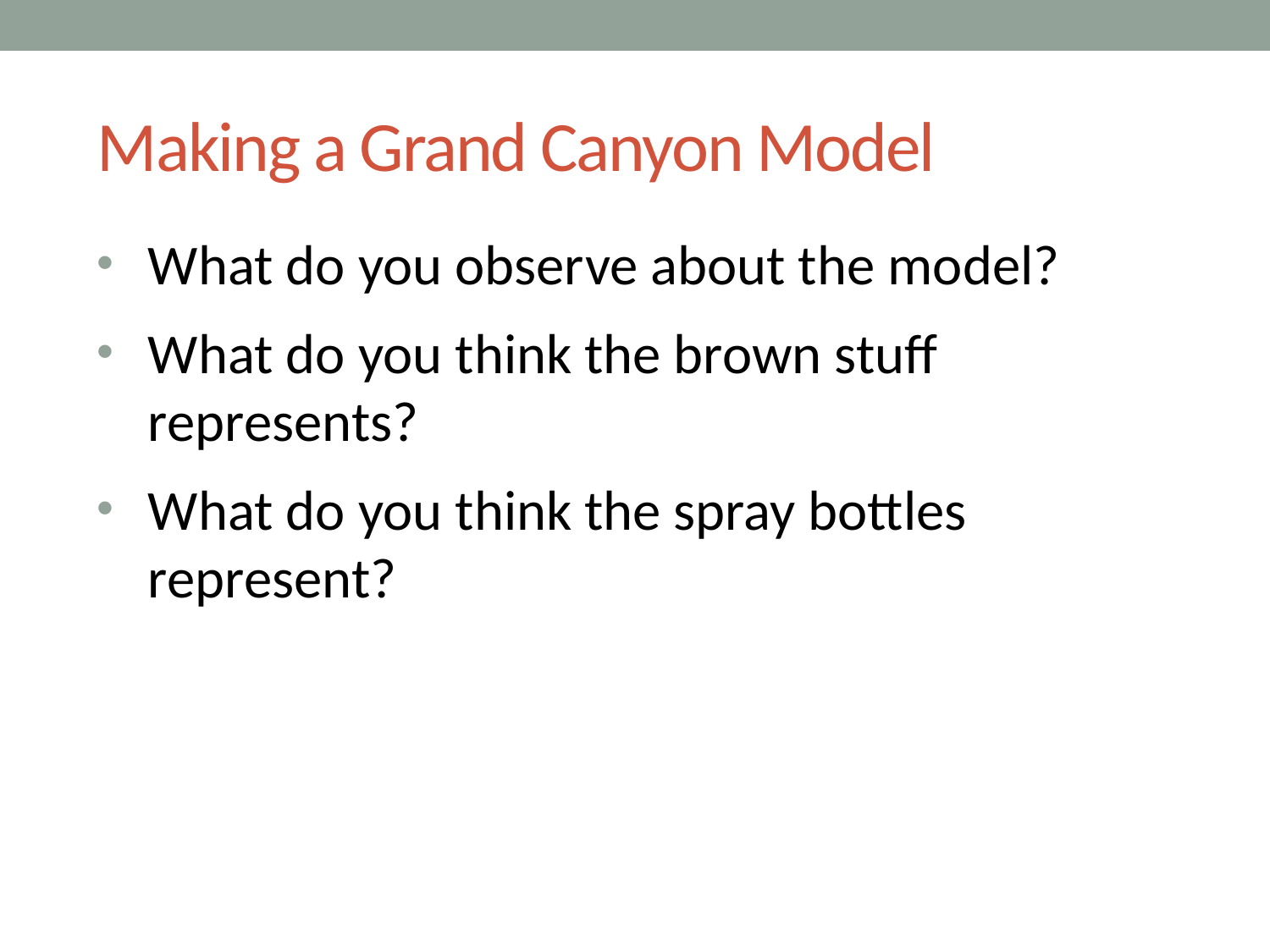

# Making a Grand Canyon Model
What do you observe about the model?
What do you think the brown stuff represents?
What do you think the spray bottles represent?